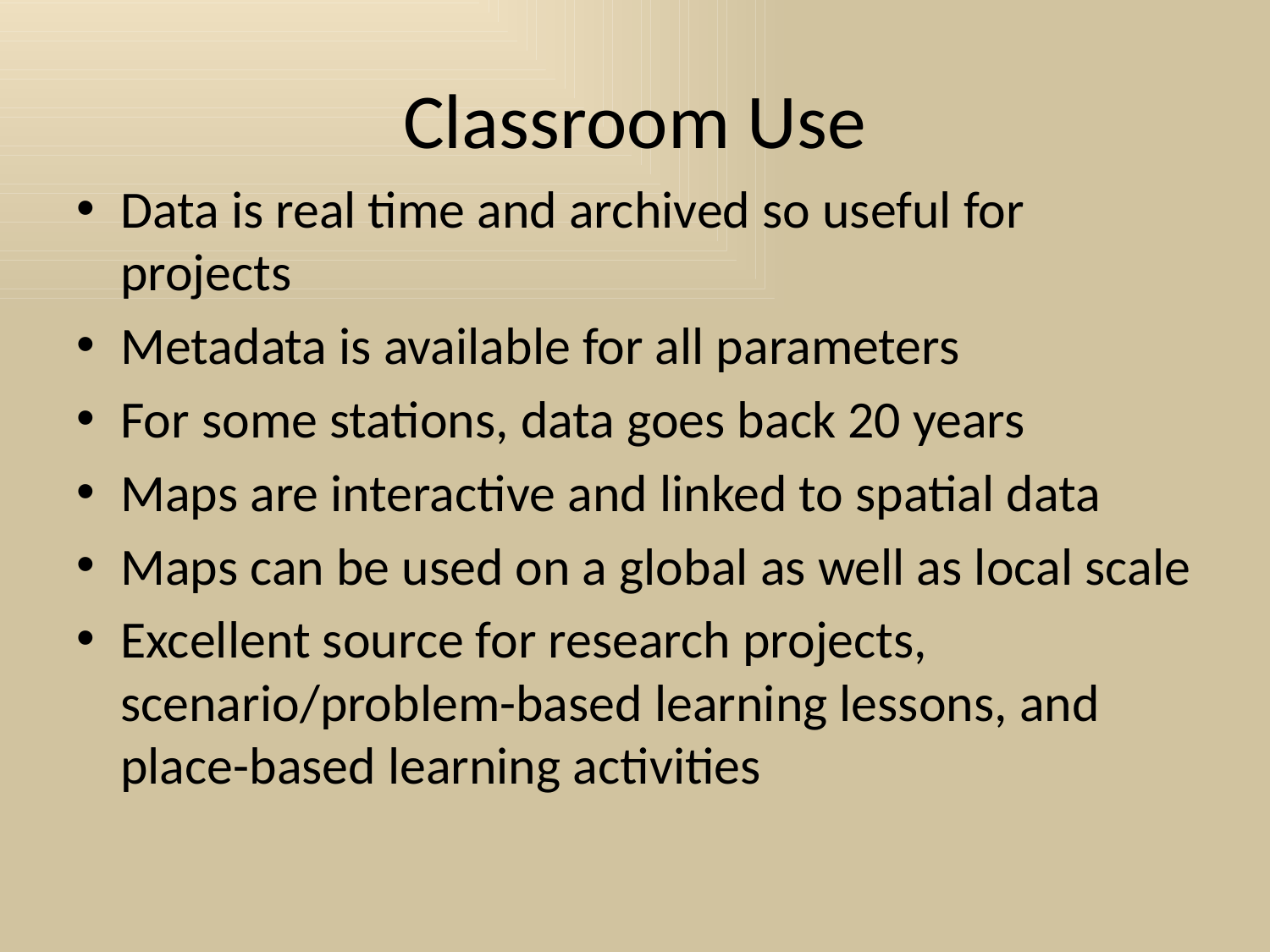

# Classroom Use
Data is real time and archived so useful for projects
Metadata is available for all parameters
For some stations, data goes back 20 years
Maps are interactive and linked to spatial data
Maps can be used on a global as well as local scale
Excellent source for research projects, scenario/problem-based learning lessons, and place-based learning activities